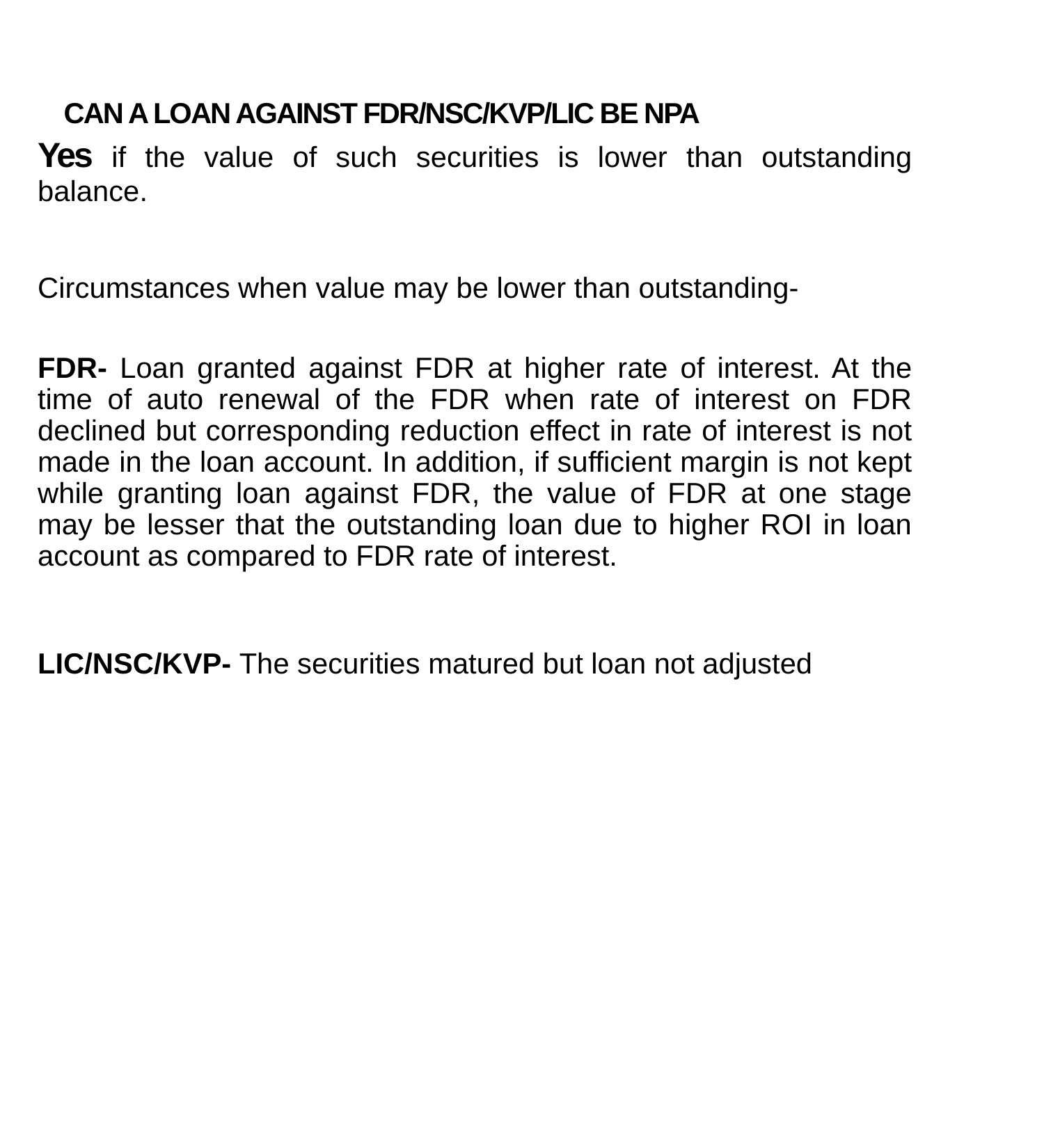

CAN A LOAN AGAINST FDR/NSC/KVP/LIC BE NPA
Yes if the value of such securities is lower than outstanding balance.
Circumstances when value may be lower than outstanding-
FDR- Loan granted against FDR at higher rate of interest. At the time of auto renewal of the FDR when rate of interest on FDR declined but corresponding reduction effect in rate of interest is not made in the loan account. In addition, if sufficient margin is not kept while granting loan against FDR, the value of FDR at one stage may be lesser that the outstanding loan due to higher ROI in loan account as compared to FDR rate of interest.
LIC/NSC/KVP- The securities matured but loan not adjusted